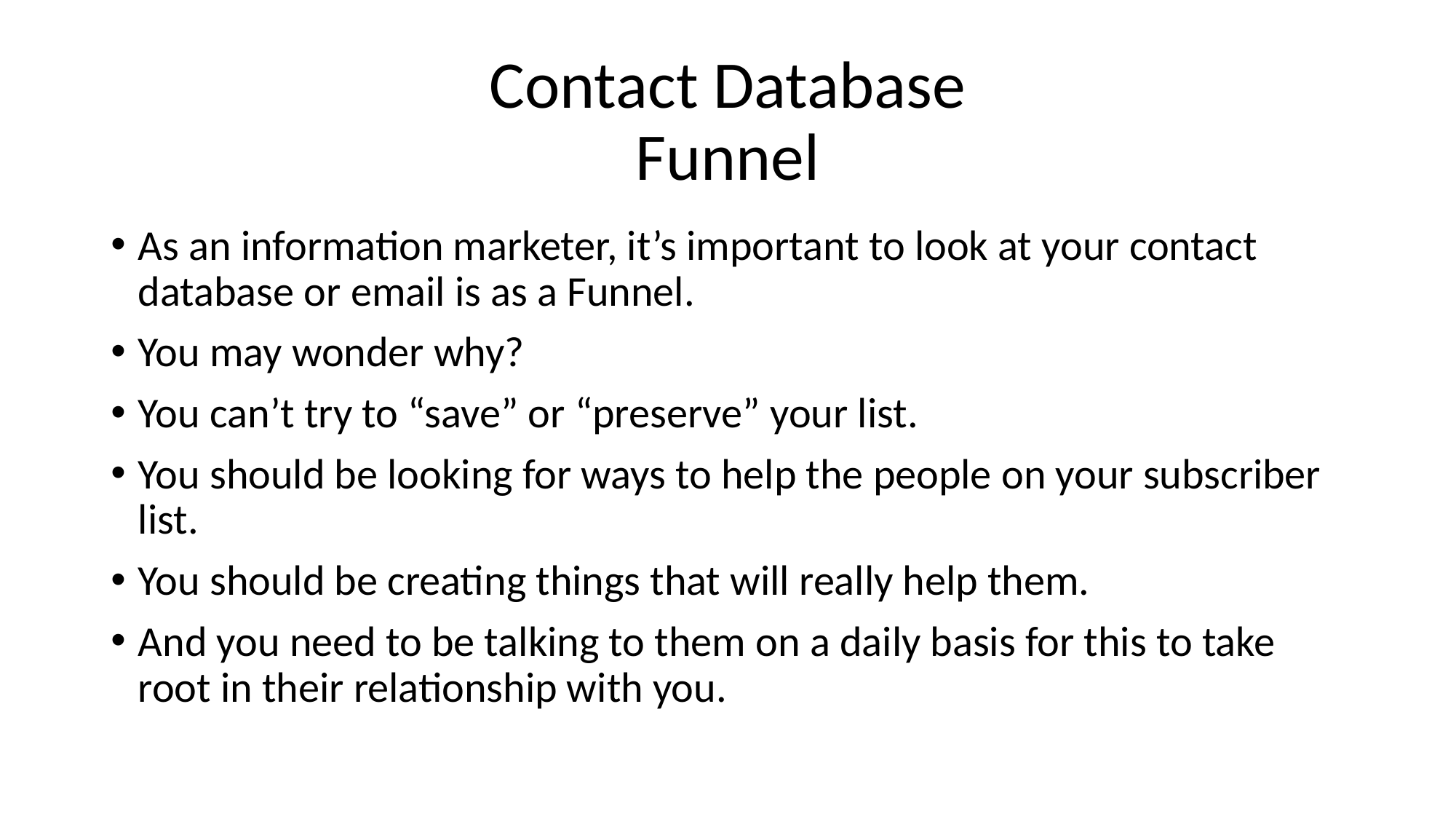

# Contact Database Funnel
As an information marketer, it’s important to look at your contact database or email is as a Funnel.
You may wonder why?
You can’t try to “save” or “preserve” your list.
You should be looking for ways to help the people on your subscriber list.
You should be creating things that will really help them.
And you need to be talking to them on a daily basis for this to take root in their relationship with you.